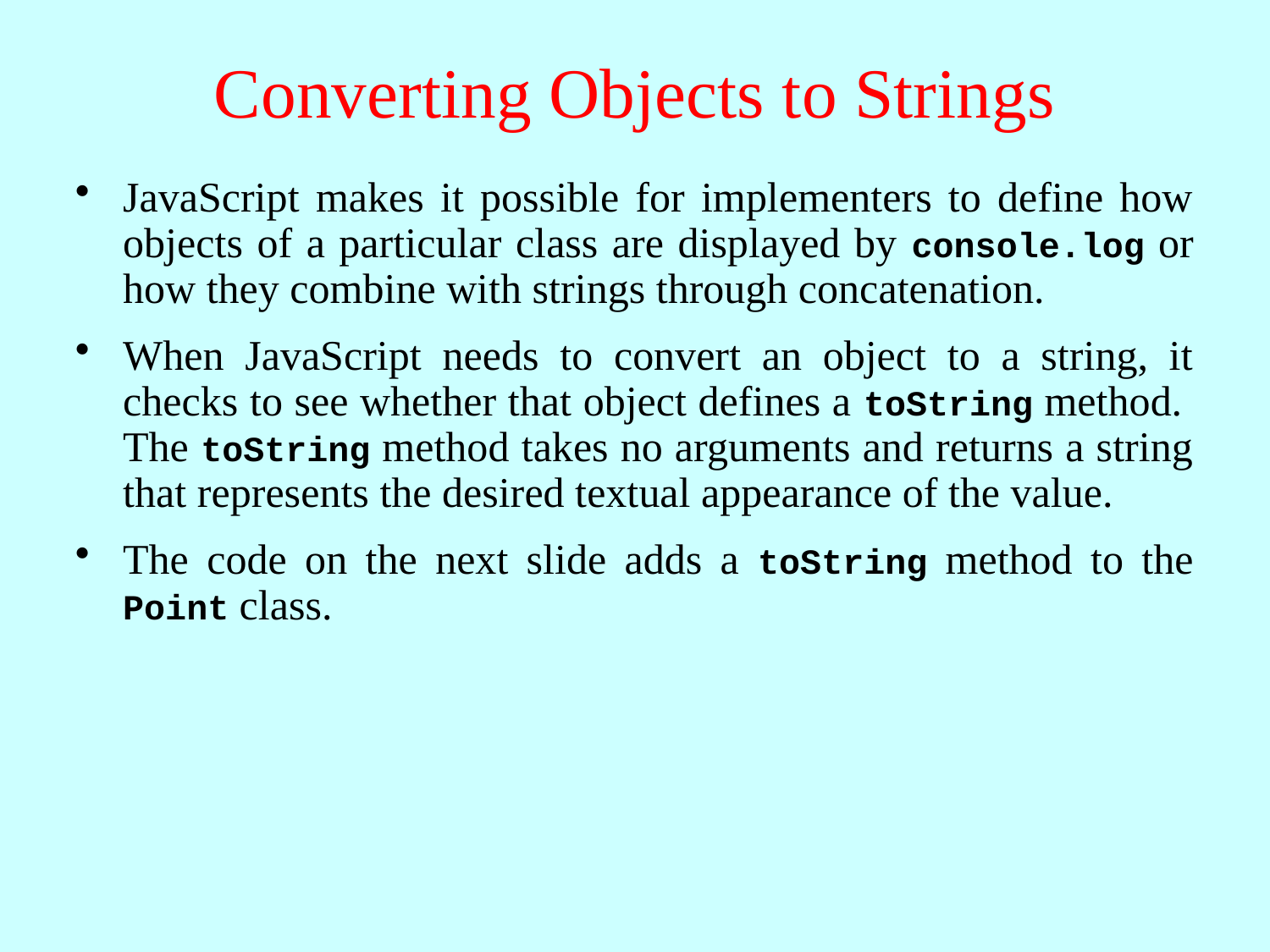

# Converting Objects to Strings
JavaScript makes it possible for implementers to define how objects of a particular class are displayed by console.log or how they combine with strings through concatenation.
When JavaScript needs to convert an object to a string, it checks to see whether that object defines a toString method.  The toString method takes no arguments and returns a string that represents the desired textual appearance of the value.
The code on the next slide adds a toString method to the Point class.